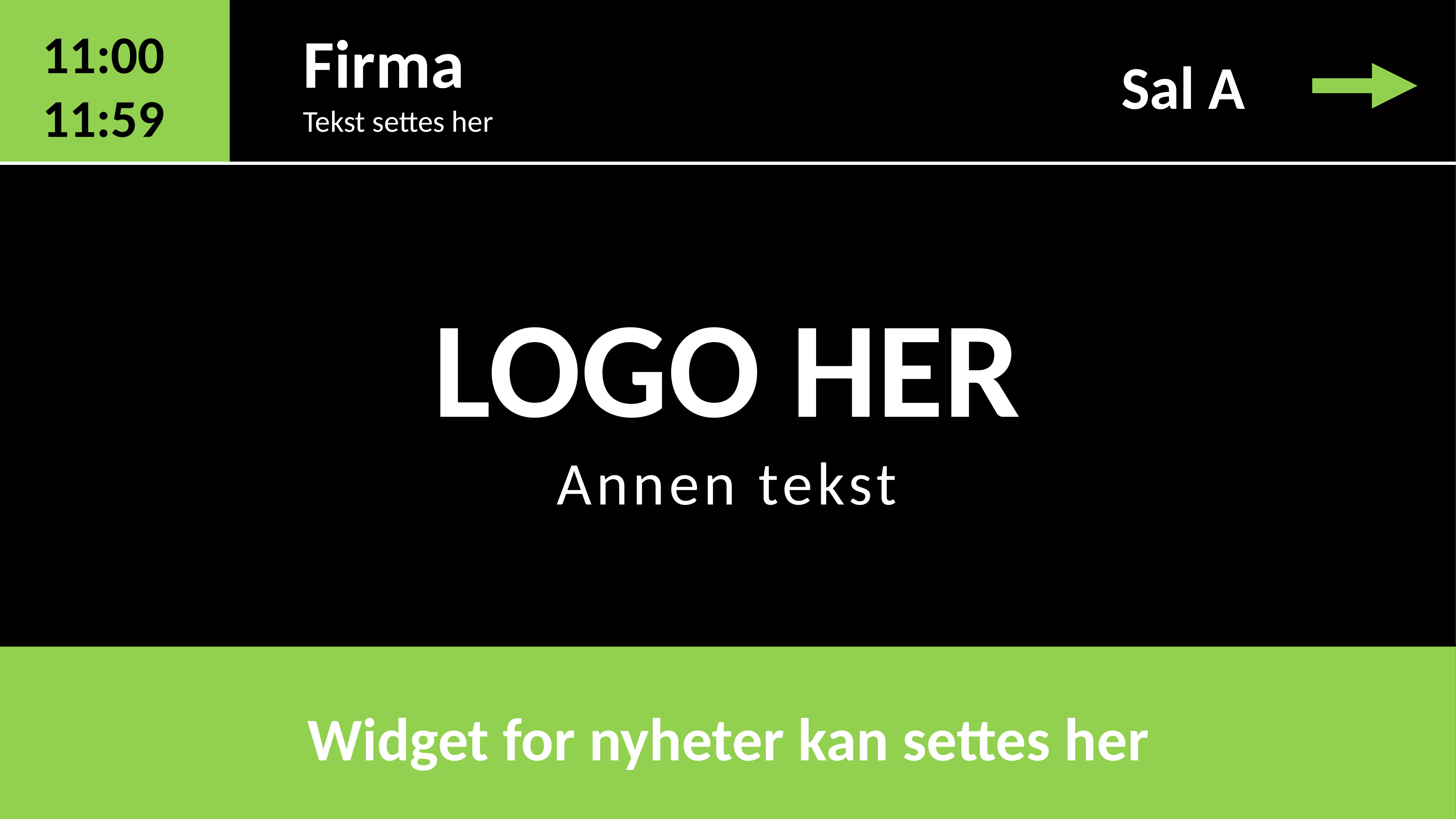

Firma
Tekst settes her
11:00
11:59
10:32
Sal A
10:32
10:32
LOGO HER
Annen tekst

Widget for nyheter kan settes her